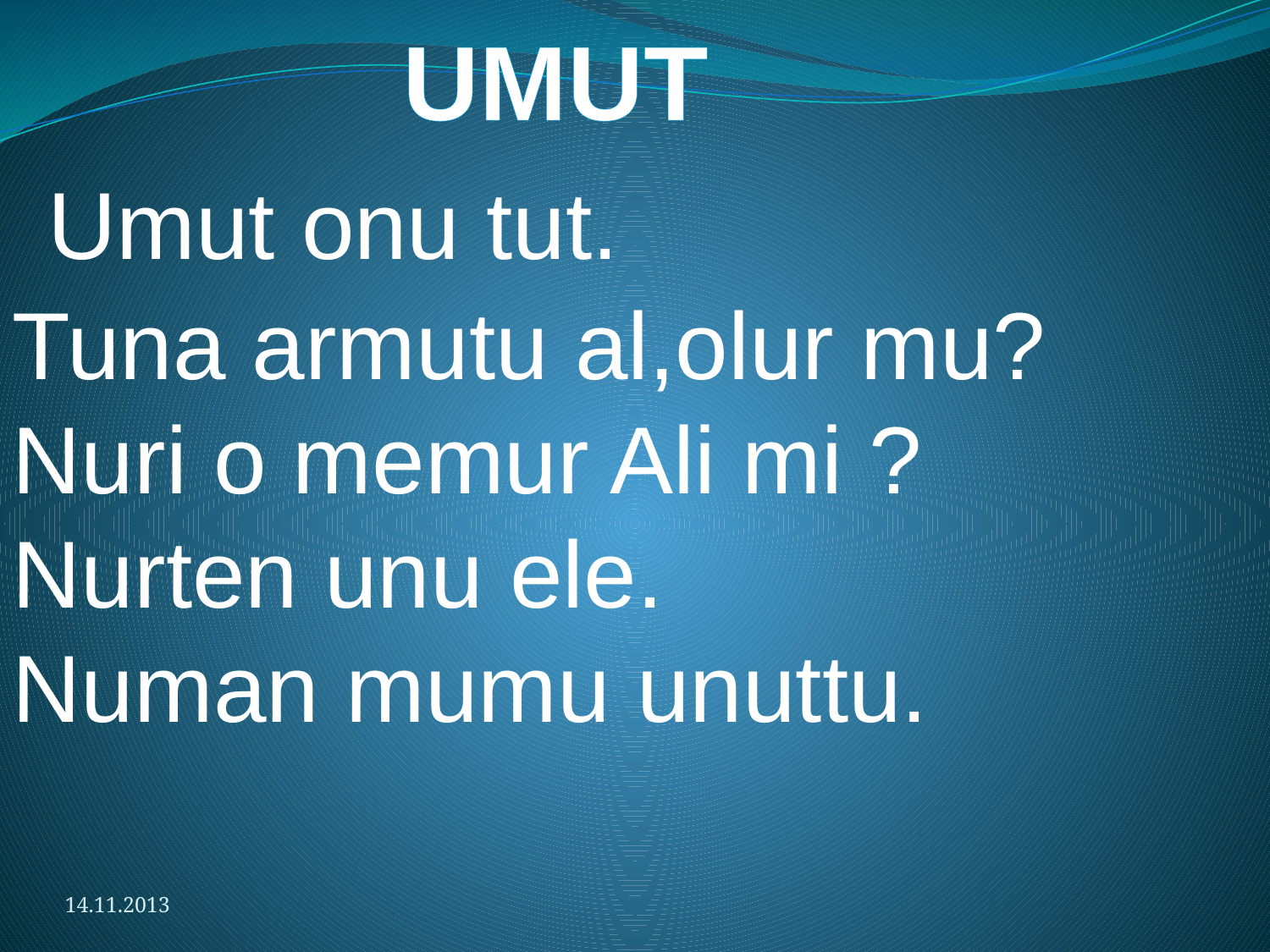

# UMUT
 Umut onu tut.
Tuna armutu al,olur mu?
Nuri o memur Ali mi ?
Nurten unu ele.
Numan mumu unuttu.

14.11.2013